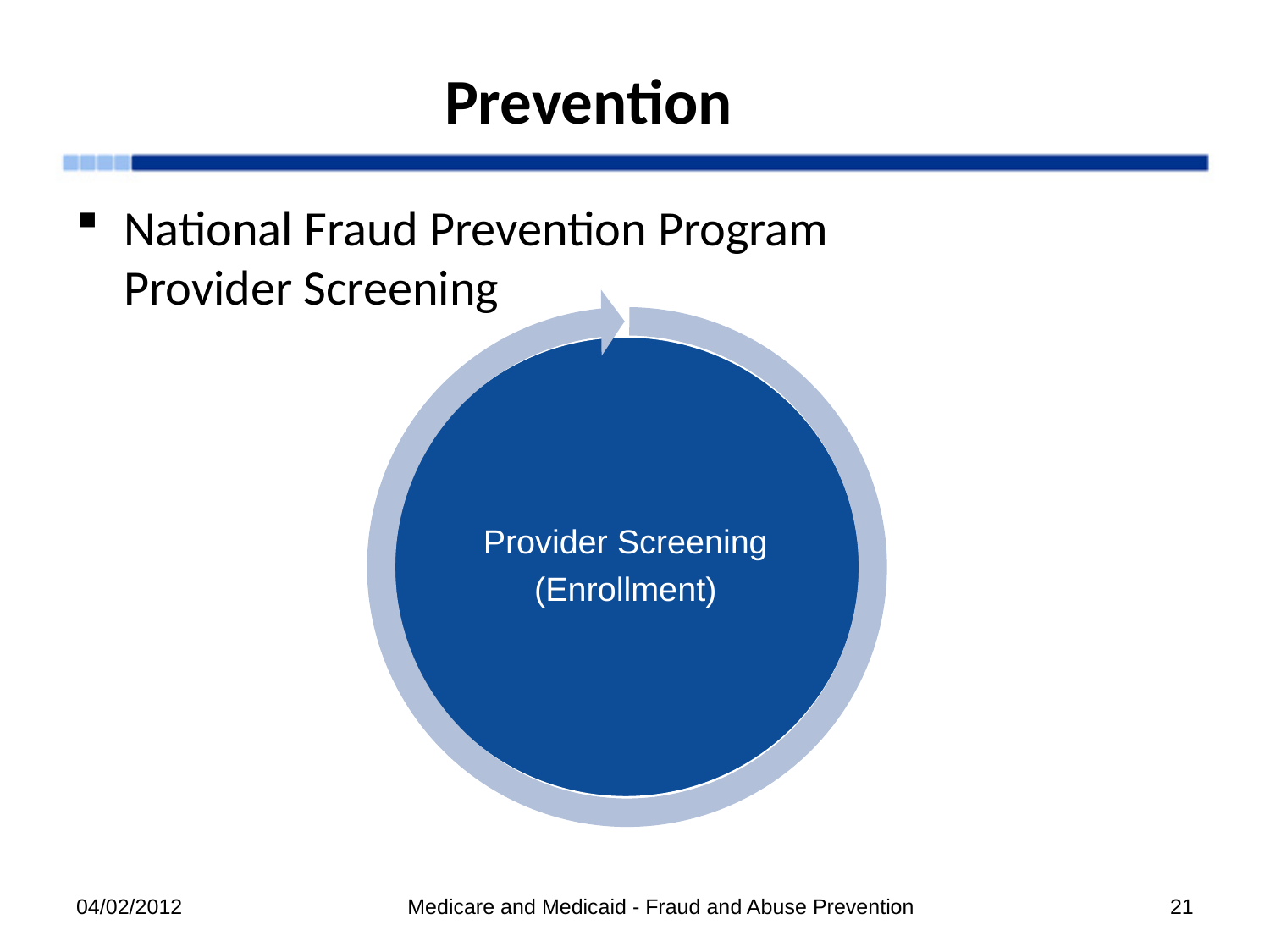

# Prevention
National Fraud Prevention Program
Provider Screening
Provider Screening
(Enrollment)
04/02/2012
Medicare and Medicaid - Fraud and Abuse Prevention
21